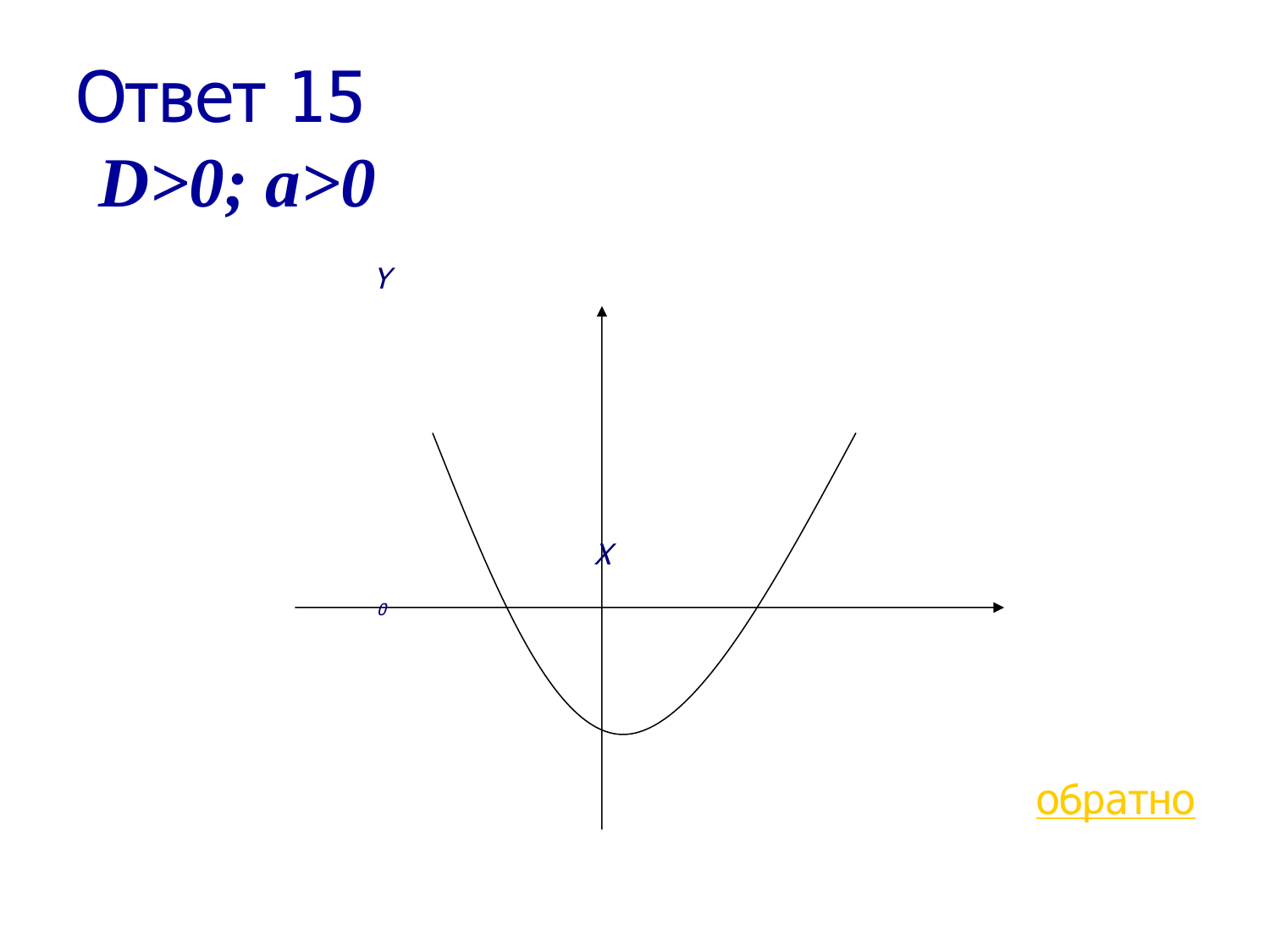

# Ответ 15 D>0; a>0

                                   Y

                                                             X
                                                              0

обратно